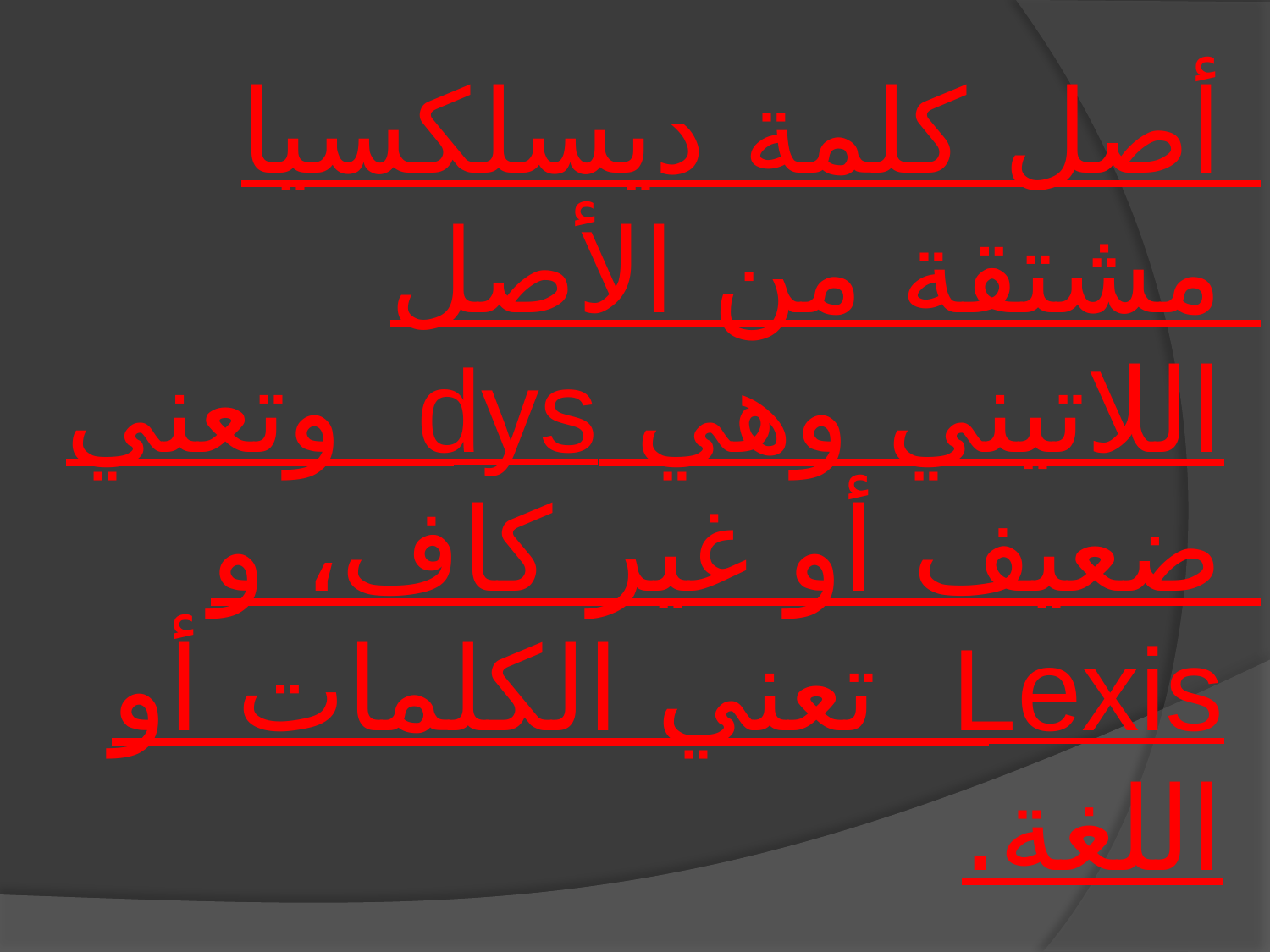

# أصل كلمة ديسلكسيا مشتقة من الأصل اللاتيني وهي dys  وتعني ضعيف أو غير كاف، و Lexis  تعني الكلمات أو اللغة.